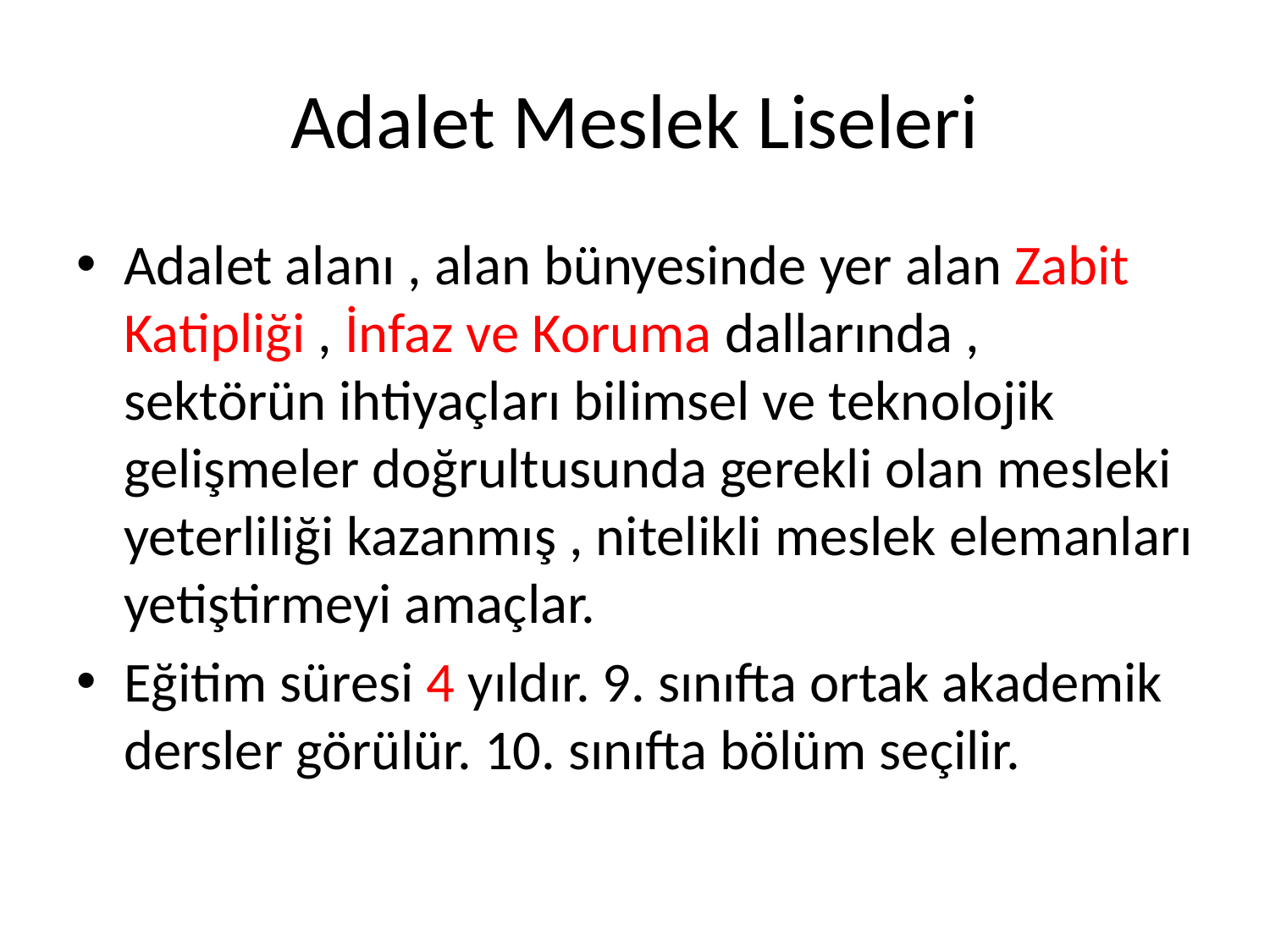

# Adalet Meslek Liseleri
Adalet alanı , alan bünyesinde yer alan Zabit Katipliği , İnfaz ve Koruma dallarında , sektörün ihtiyaçları bilimsel ve teknolojik gelişmeler doğrultusunda gerekli olan mesleki yeterliliği kazanmış , nitelikli meslek elemanları yetiştirmeyi amaçlar.
Eğitim süresi 4 yıldır. 9. sınıfta ortak akademik dersler görülür. 10. sınıfta bölüm seçilir.